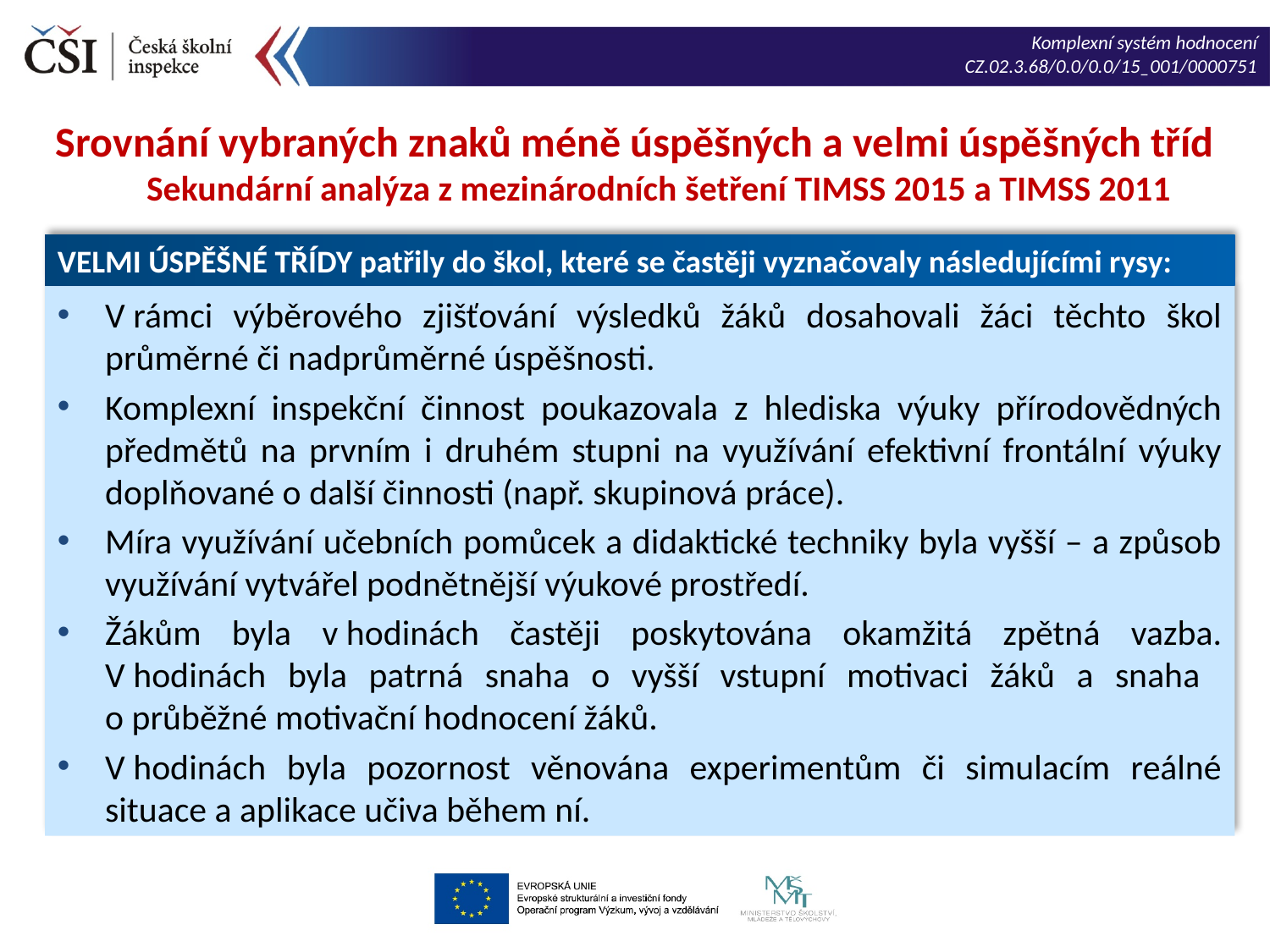

Srovnání vybraných znaků méně úspěšných a velmi úspěšných tříd Sekundární analýza z mezinárodních šetření TIMSS 2015 a TIMSS 2011
VELMI ÚSPĚŠNÉ TŘÍDY patřily do škol, které se častěji vyznačovaly následujícími rysy:
V rámci výběrového zjišťování výsledků žáků dosahovali žáci těchto škol průměrné či nadprůměrné úspěšnosti.
Komplexní inspekční činnost poukazovala z hlediska výuky přírodovědných předmětů na prvním i druhém stupni na využívání efektivní frontální výuky doplňované o další činnosti (např. skupinová práce).
Míra využívání učebních pomůcek a didaktické techniky byla vyšší – a způsob využívání vytvářel podnětnější výukové prostředí.
Žákům byla v hodinách častěji poskytována okamžitá zpětná vazba. V hodinách byla patrná snaha o vyšší vstupní motivaci žáků a snaha
o průběžné motivační hodnocení žáků.
V hodinách byla pozornost věnována experimentům či simulacím reálné situace a aplikace učiva během ní.